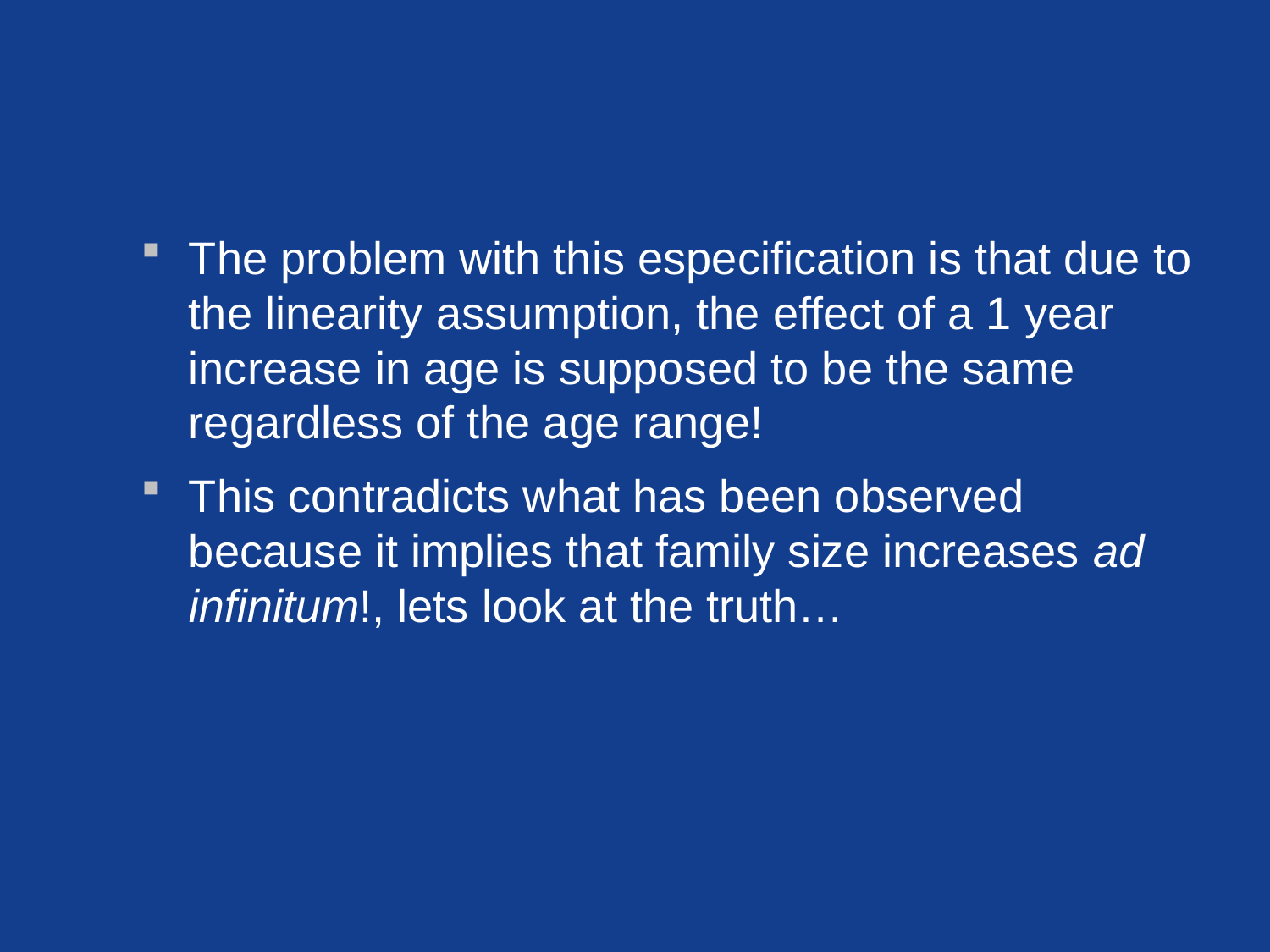

#
The problem with this especification is that due to the linearity assumption, the effect of a 1 year increase in age is supposed to be the same regardless of the age range!
This contradicts what has been observed because it implies that family size increases ad infinitum!, lets look at the truth…